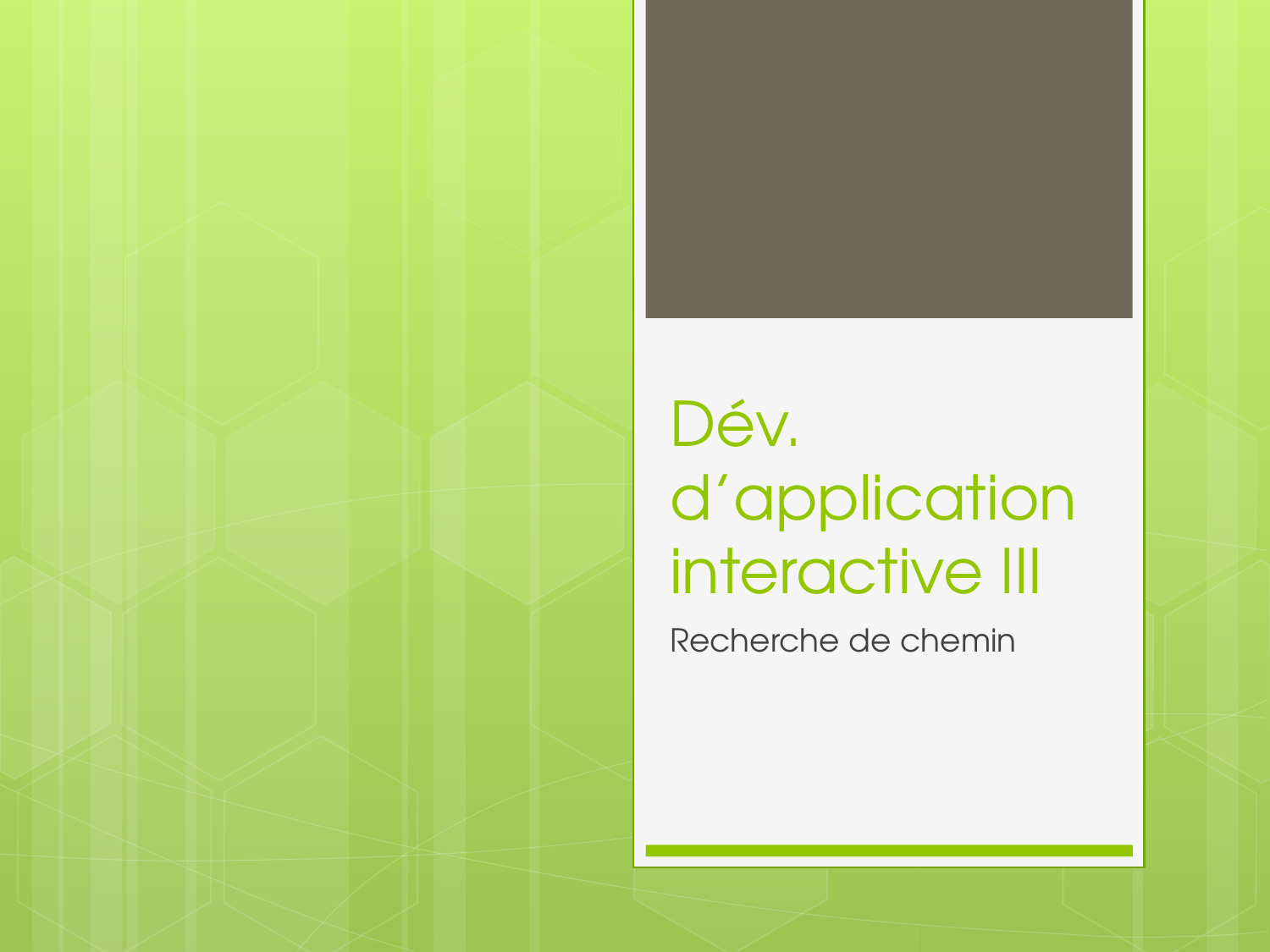

# Dév. d’application interactive III
Recherche de chemin